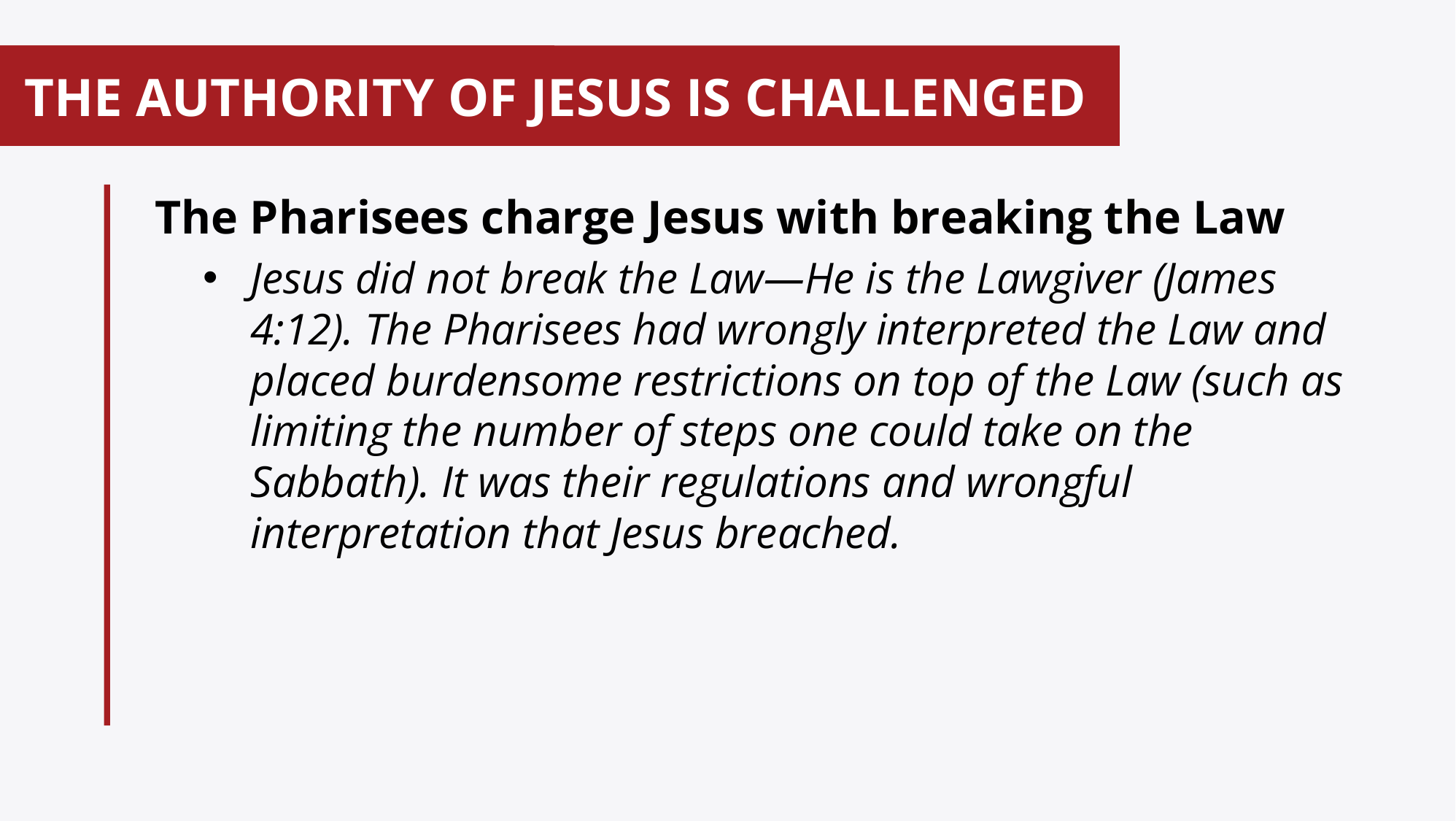

# THE AUTHORITY OF JESUS IS CHALLENGED
The Pharisees charge Jesus with breaking the Law
Jesus did not break the Law—He is the Lawgiver (James 4:12). The Pharisees had wrongly interpreted the Law and placed burdensome restrictions on top of the Law (such as limiting the number of steps one could take on the Sabbath). It was their regulations and wrongful interpretation that Jesus breached.